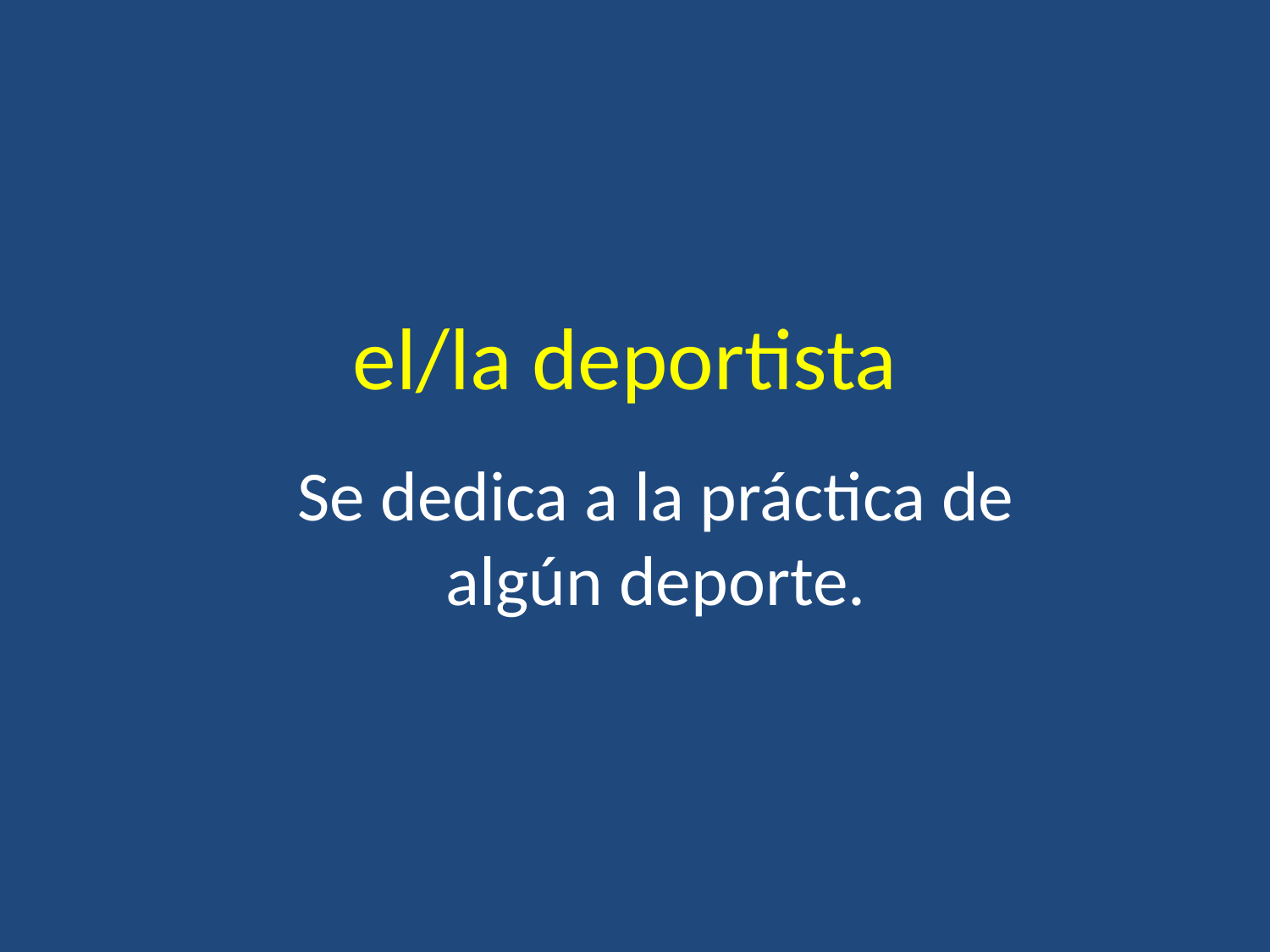

# el/la deportista
Se dedica a la práctica de algún deporte.